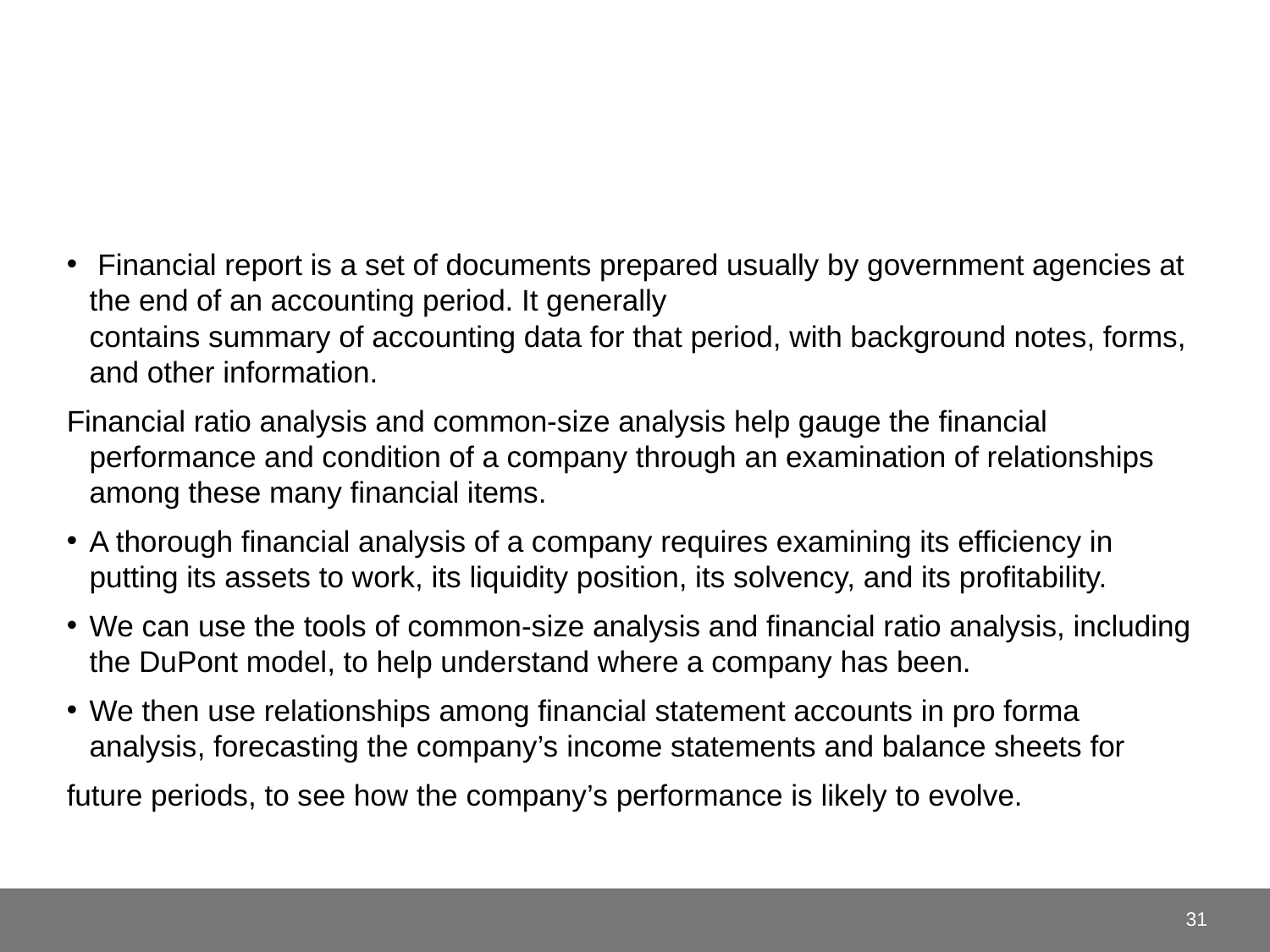

Financial report is a set of documents prepared usually by government agencies at the end of an accounting period. It generally contains summary of accounting data for that period, with background notes, forms, and other information.
Financial ratio analysis and common-size analysis help gauge the financial performance and condition of a company through an examination of relationships among these many financial items.
A thorough financial analysis of a company requires examining its efficiency in putting its assets to work, its liquidity position, its solvency, and its profitability.
We can use the tools of common-size analysis and financial ratio analysis, including the DuPont model, to help understand where a company has been.
We then use relationships among financial statement accounts in pro forma analysis, forecasting the company’s income statements and balance sheets for
future periods, to see how the company’s performance is likely to evolve.

31